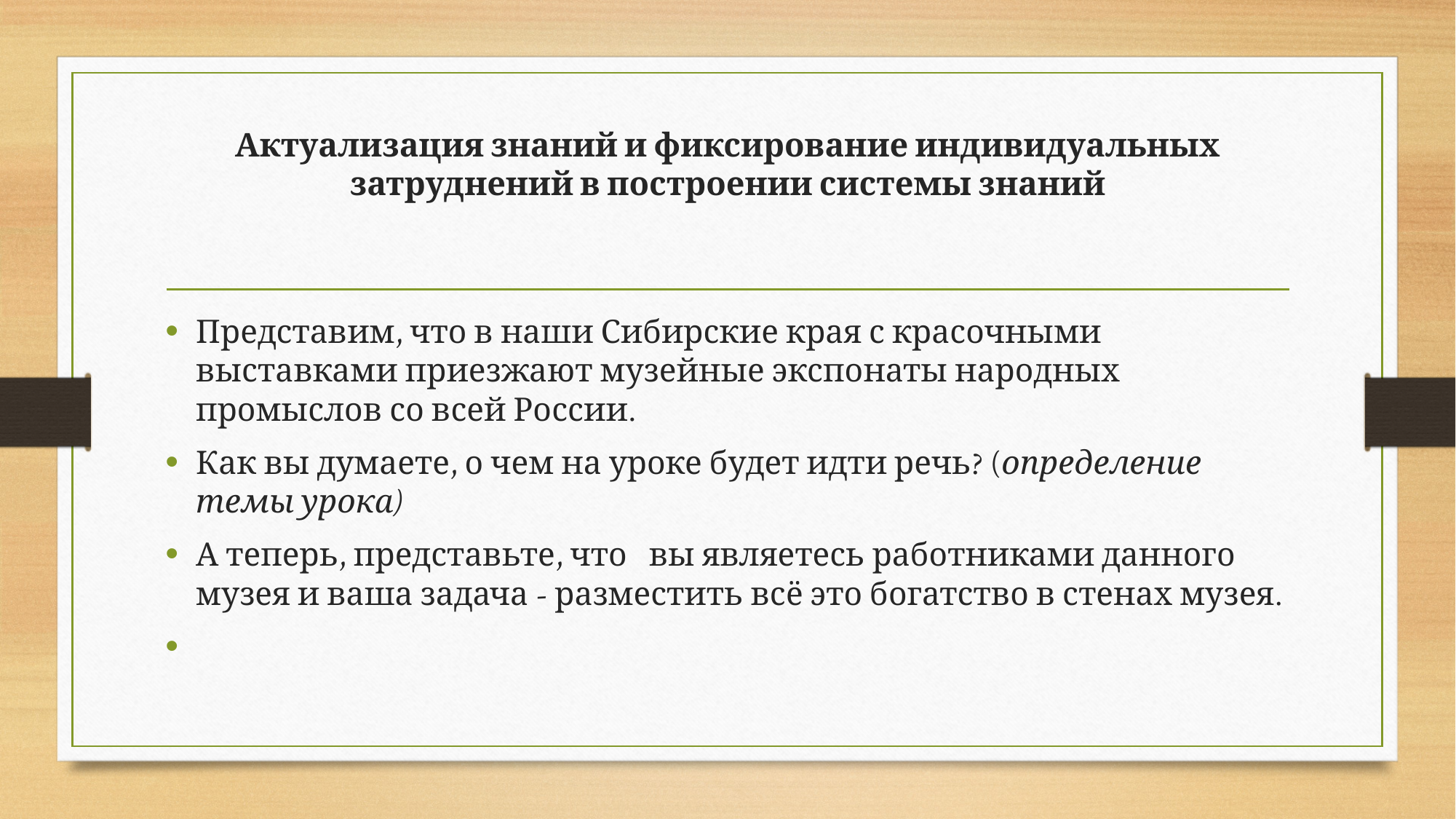

# Актуализация знаний и фиксирование индивидуальных затруднений в построении системы знаний
Представим, что в наши Сибирские края с красочными выставками приезжают музейные экспонаты народных промыслов со всей России.
Как вы думаете, о чем на уроке будет идти речь? (определение темы урока)
А теперь, представьте, что   вы являетесь работниками данного музея и ваша задача - разместить всё это богатство в стенах музея.